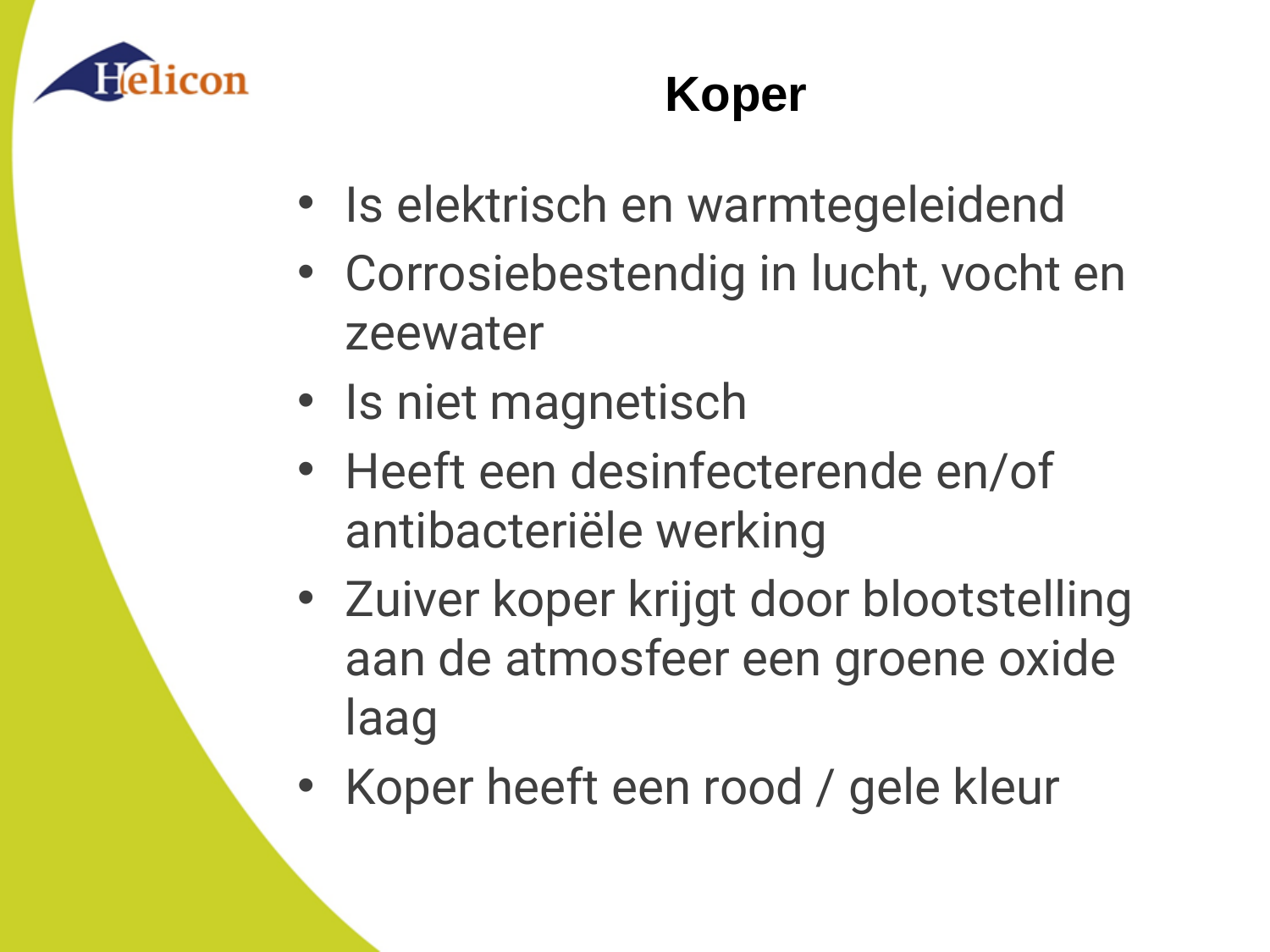

# Koper
Is elektrisch en warmtegeleidend
Corrosiebestendig in lucht, vocht en zeewater
Is niet magnetisch
Heeft een desinfecterende en/of antibacteriële werking
Zuiver koper krijgt door blootstelling aan de atmosfeer een groene oxide laag
Koper heeft een rood / gele kleur